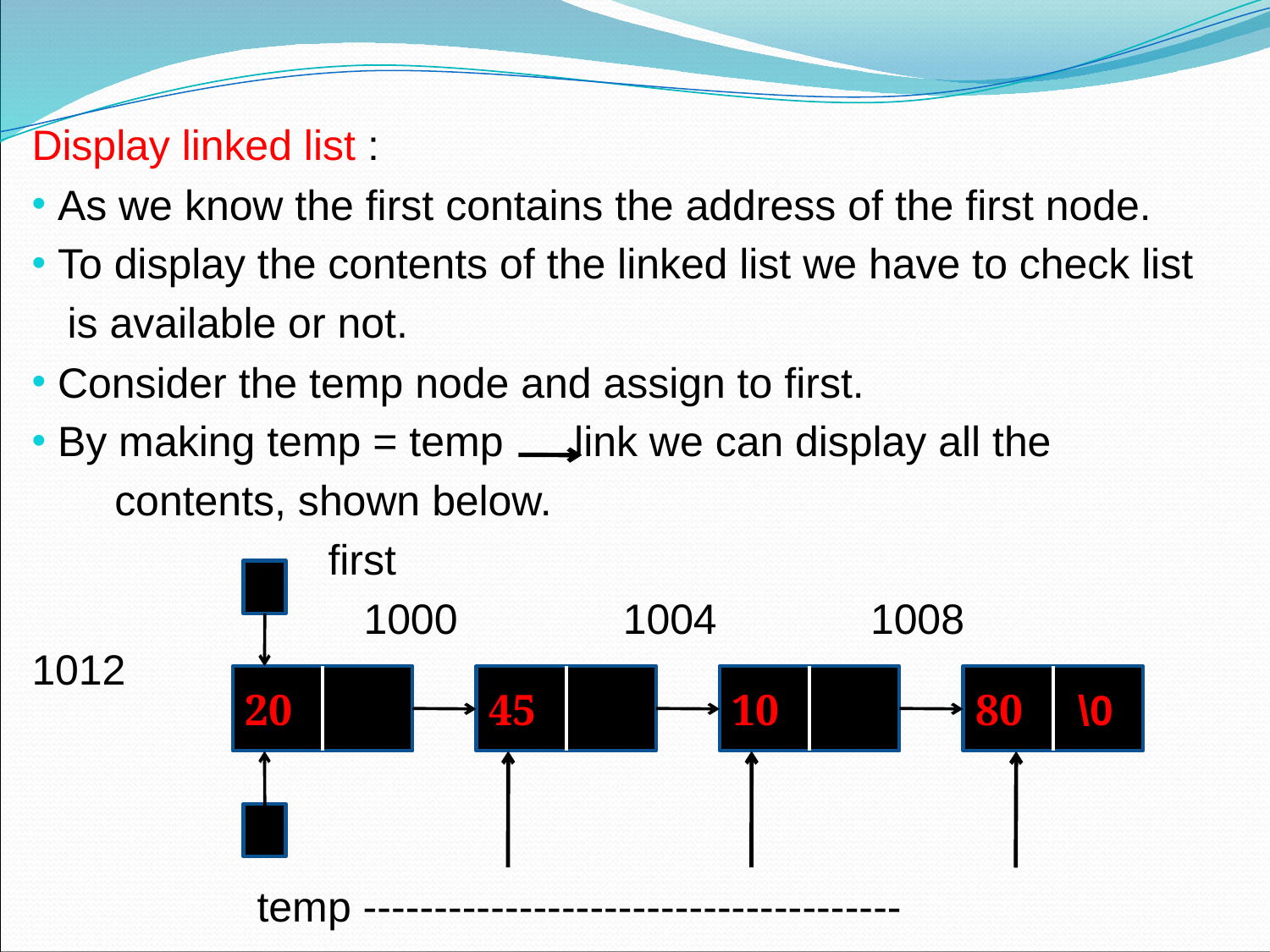

#

Display linked list :
 As we know the first contains the address of the first node.
 To display the contents of the linked list we have to check list
   is available or not.
 Consider the temp node and assign to first.
 By making temp = temp      link we can display all the
       contents, shown below.
                         first
                            1000              1004             1008               1012

                   temp --------------------------------------

20
45
10
80     \0